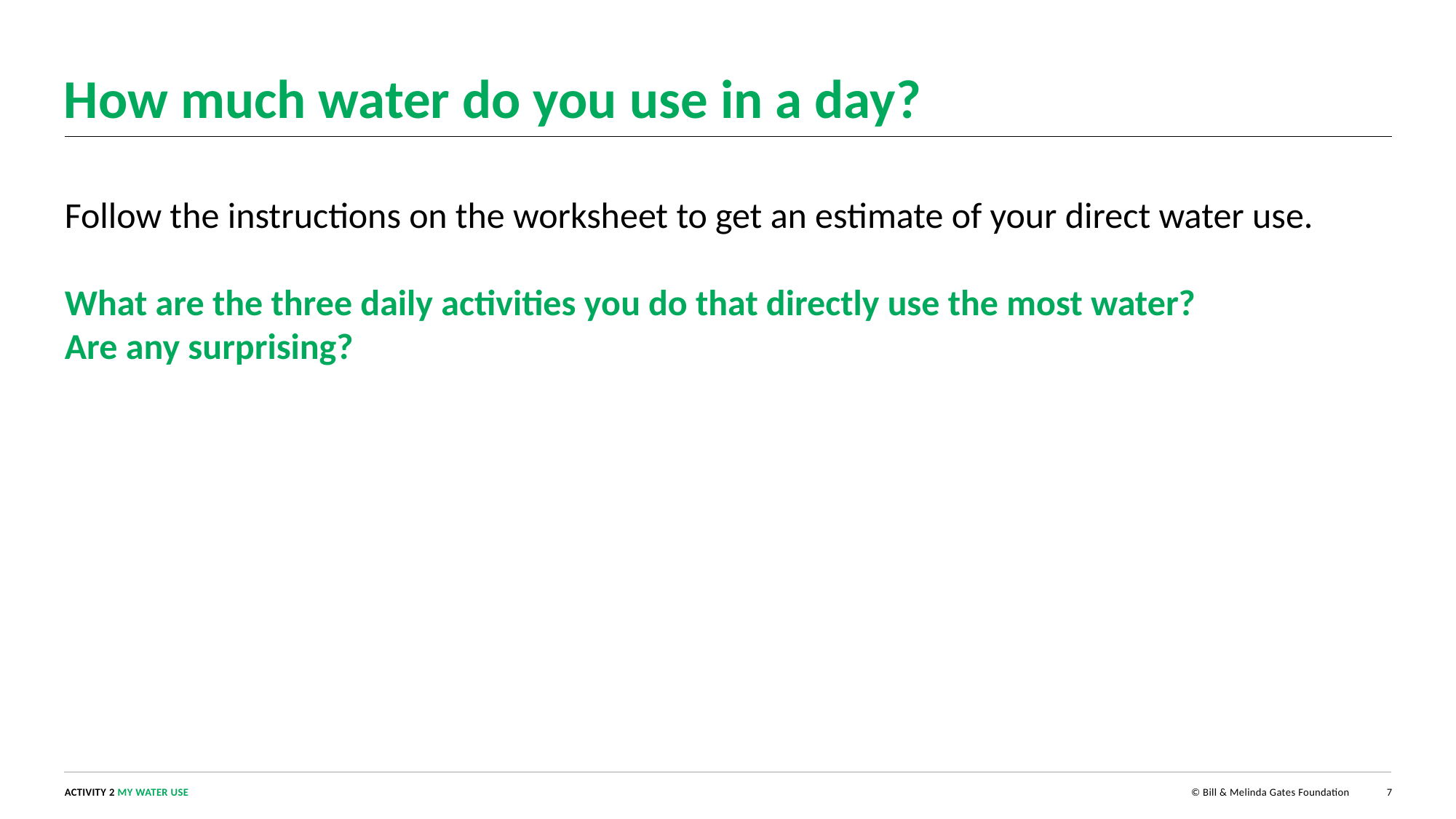

# How much water do you use in a day?
Follow the instructions on the worksheet to get an estimate of your direct water use.

What are the three daily activities you do that directly use the most water?
Are any surprising?

7
ACTIVITY 2 MY WATER USE